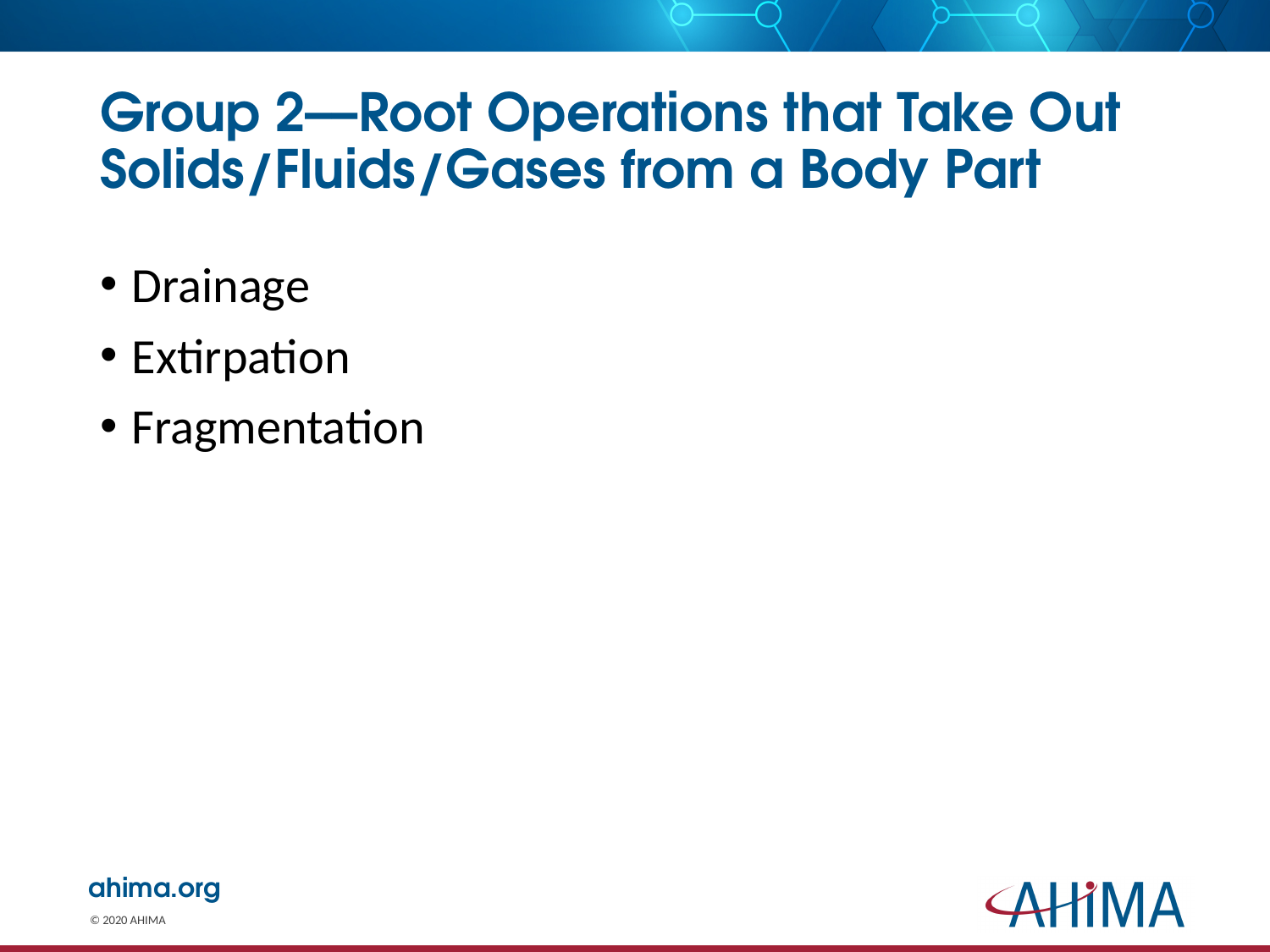

# Group 2––Root Operations that Take Out Solids/Fluids/Gases from a Body Part
Drainage
Extirpation
Fragmentation